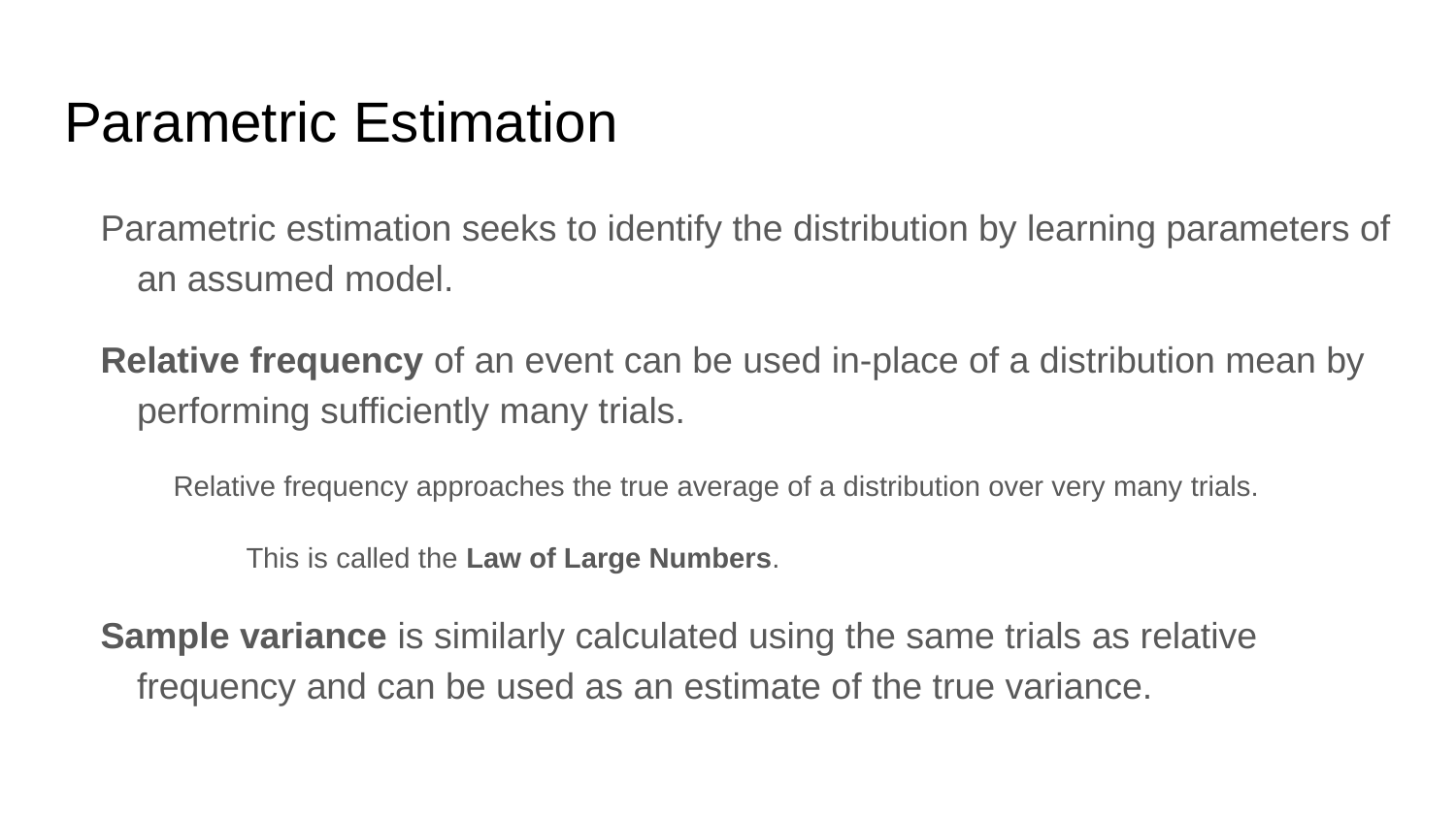

# Parametric Estimation
Parametric estimation seeks to identify the distribution by learning parameters of an assumed model.
Relative frequency of an event can be used in-place of a distribution mean by performing sufficiently many trials.
Relative frequency approaches the true average of a distribution over very many trials.
This is called the Law of Large Numbers.
Sample variance is similarly calculated using the same trials as relative frequency and can be used as an estimate of the true variance.